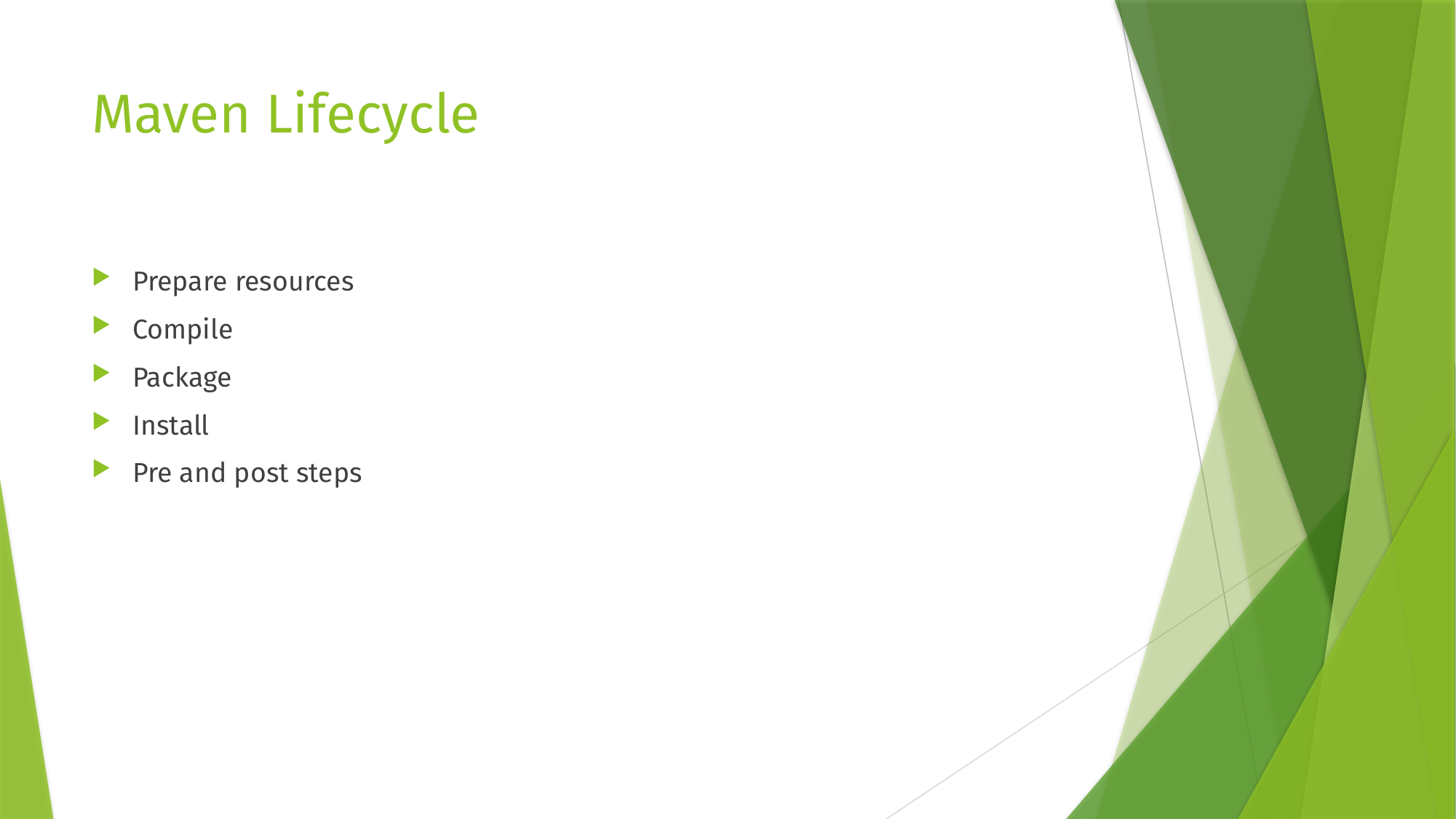

# Maven Lifecycle
Prepare resources
Compile
Package
Install
Pre and post steps